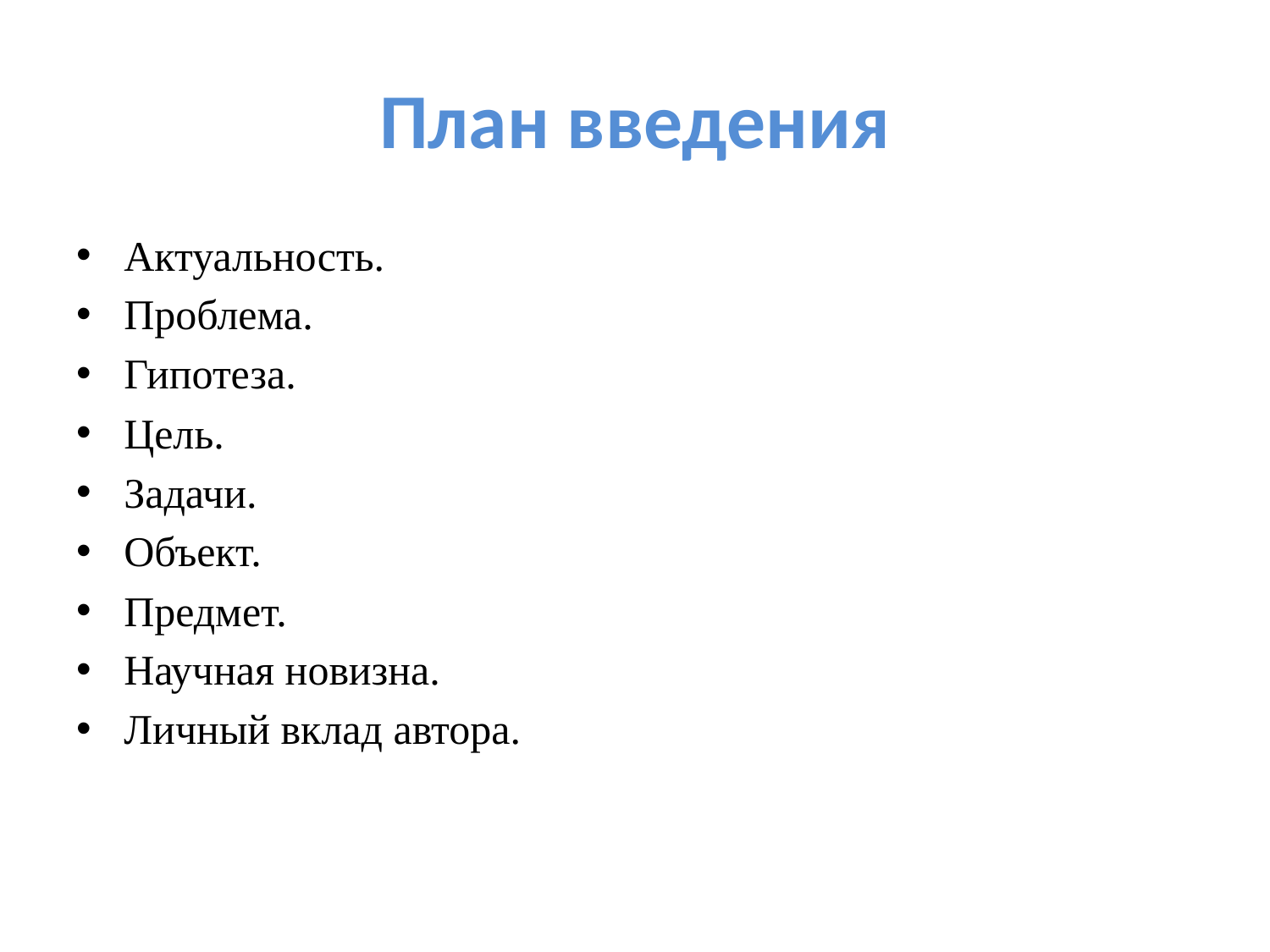

# План введения
Актуальность.
Проблема.
Гипотеза.
Цель.
Задачи.
Объект.
Предмет.
Научная новизна.
Личный вклад автора.